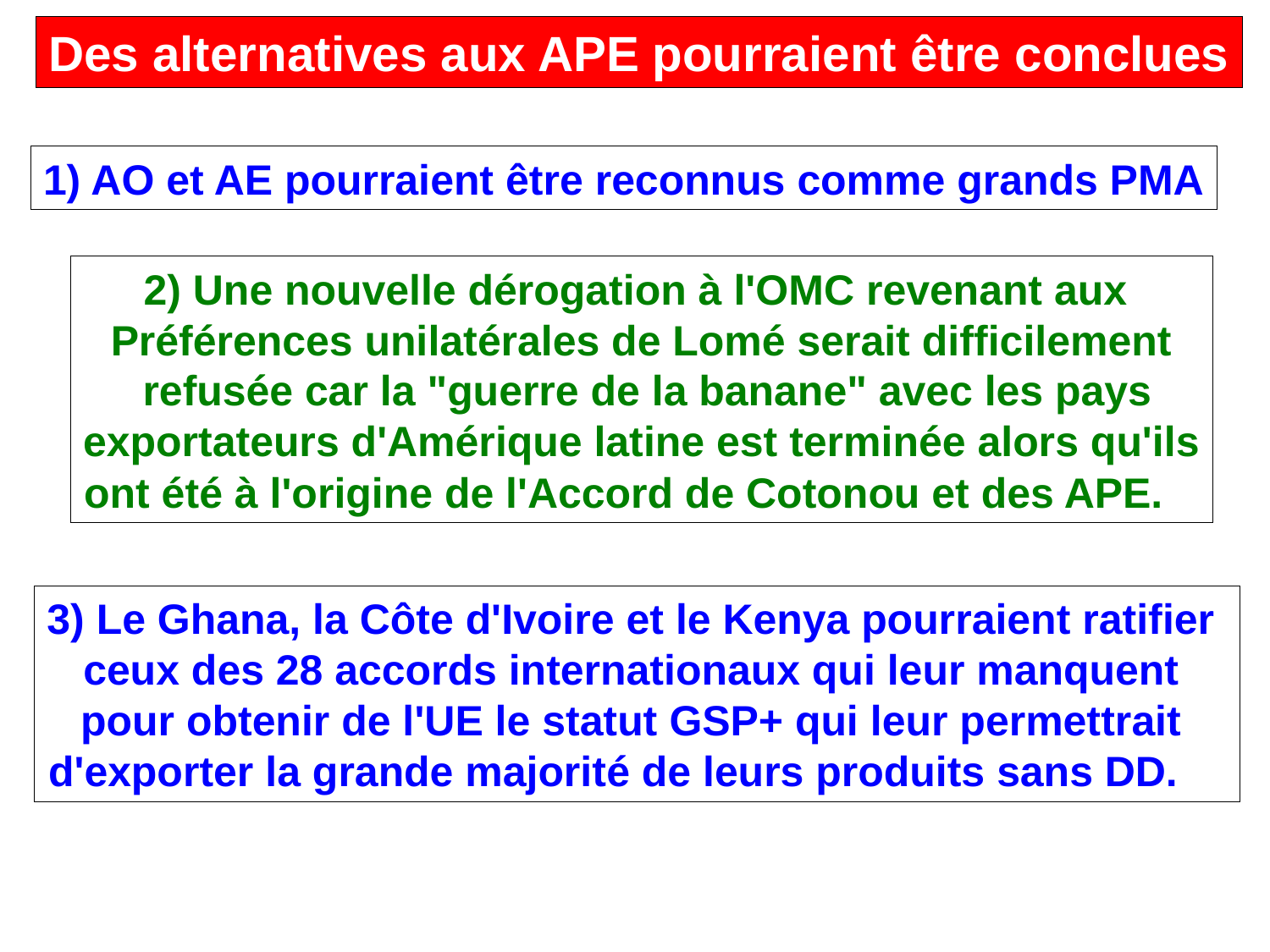

Des alternatives aux APE pourraient être conclues
1) AO et AE pourraient être reconnus comme grands PMA
2) Une nouvelle dérogation à l'OMC revenant aux
Préférences unilatérales de Lomé serait difficilement
 refusée car la "guerre de la banane" avec les pays
exportateurs d'Amérique latine est terminée alors qu'ils
ont été à l'origine de l'Accord de Cotonou et des APE.
3) Le Ghana, la Côte d'Ivoire et le Kenya pourraient ratifier
ceux des 28 accords internationaux qui leur manquent
pour obtenir de l'UE le statut GSP+ qui leur permettrait
d'exporter la grande majorité de leurs produits sans DD.